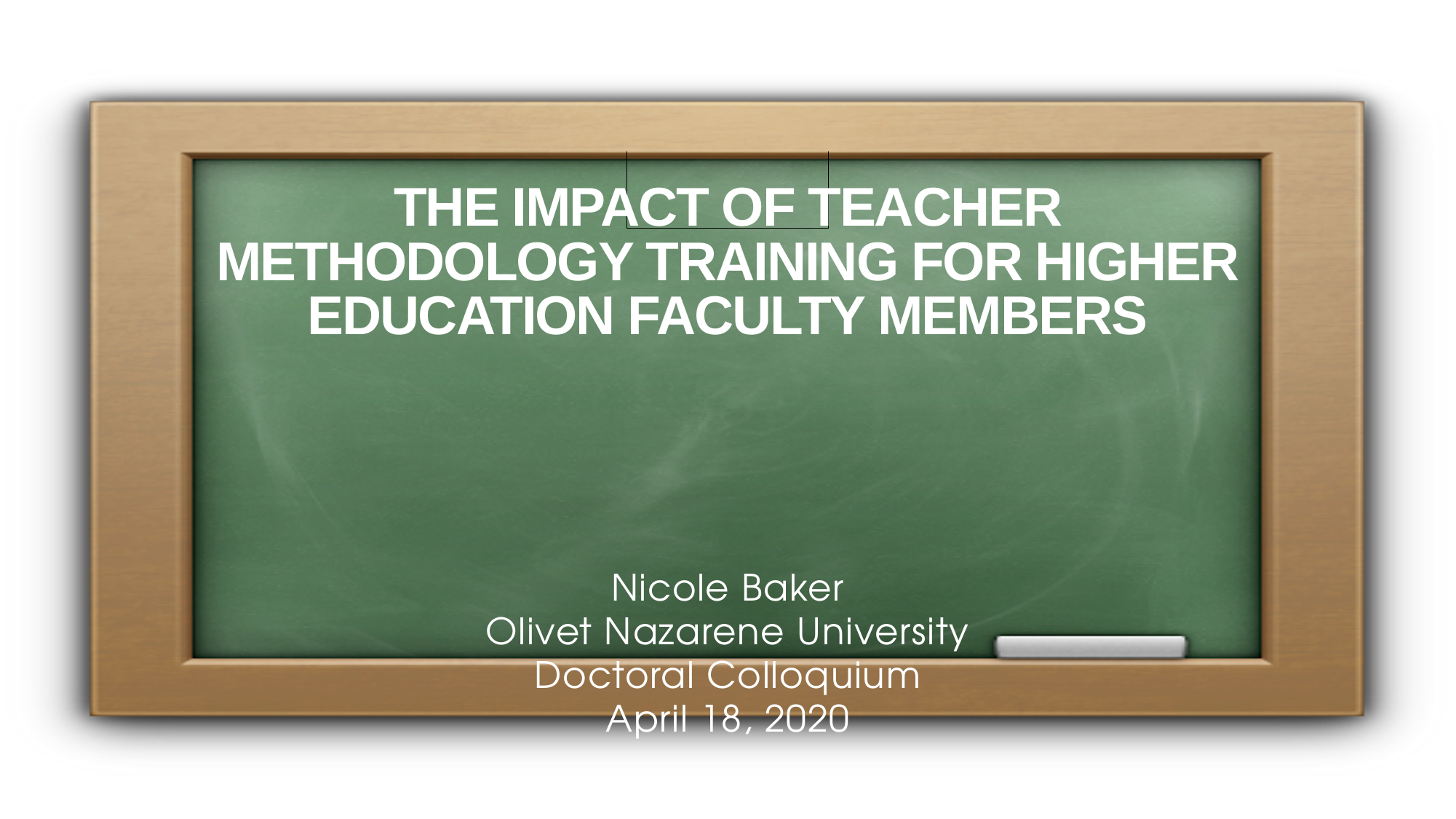

# THE IMPACT OF TEACHER METHODOLOGY TRAINING FOR HIGHER EDUCATION FACULTY MEMBERS
Nicole Baker
Olivet Nazarene University
Doctoral Colloquium
April 18, 2020